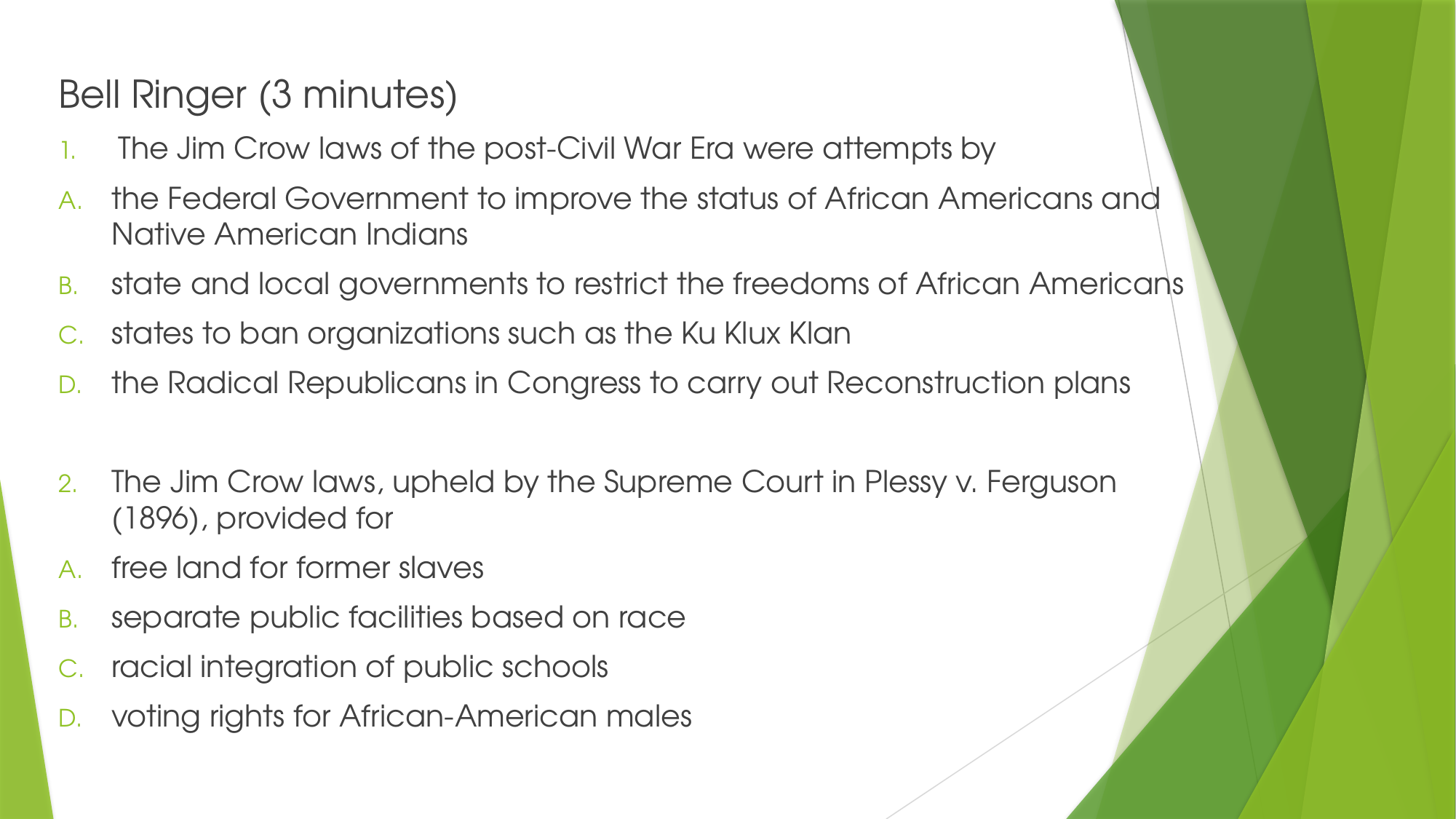

Bell Ringer (3 minutes)
The Jim Crow laws of the post-Civil War Era were attempts by
the Federal Government to improve the status of African Americans and Native American Indians
state and local governments to restrict the freedoms of African Americans
states to ban organizations such as the Ku Klux Klan
the Radical Republicans in Congress to carry out Reconstruction plans

The Jim Crow laws, upheld by the Supreme Court in Plessy v. Ferguson (1896), provided for
free land for former slaves
separate public facilities based on race
racial integration of public schools
voting rights for African-American males